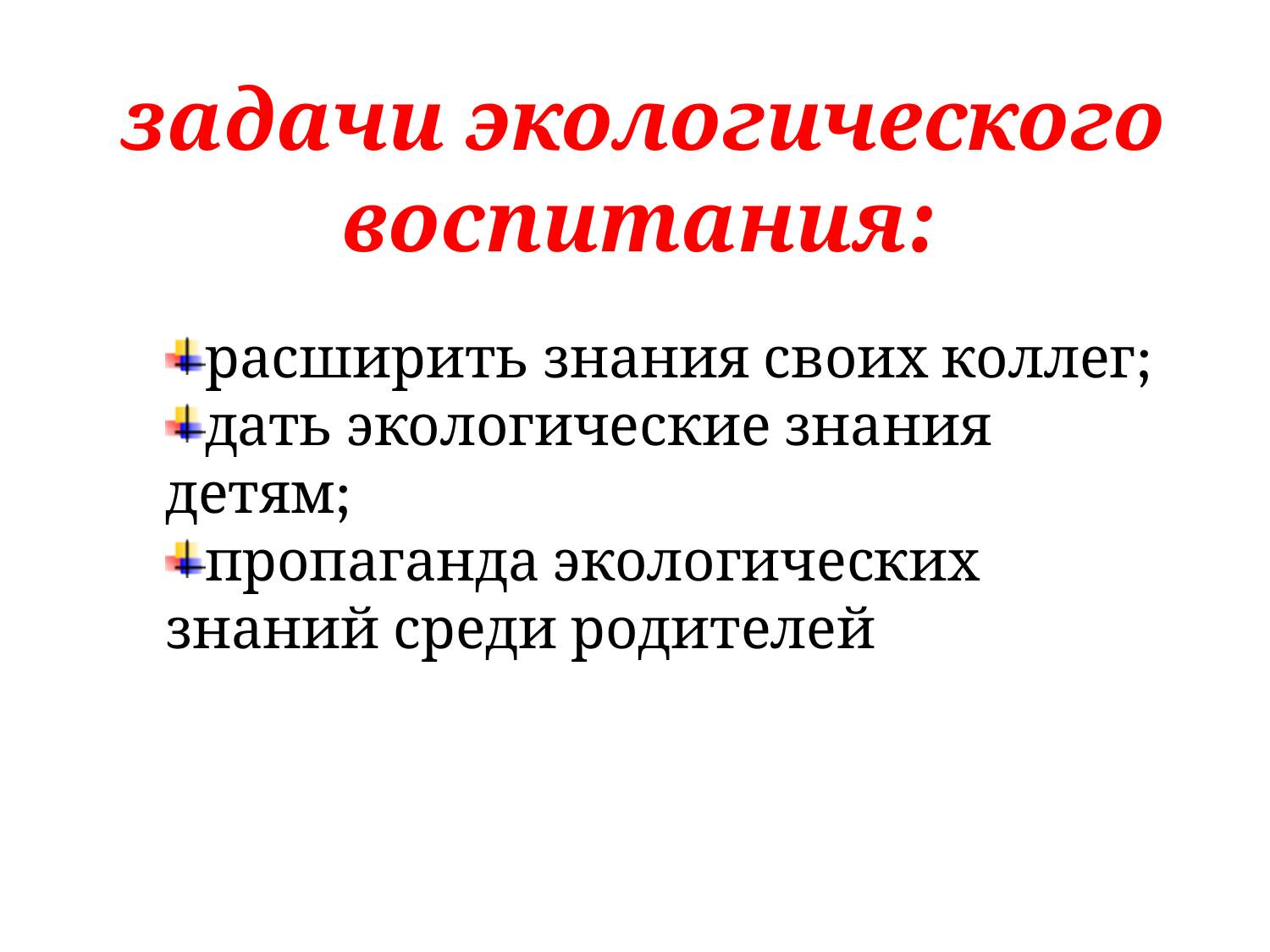

задачи экологического воспитания:
расширить знания своих коллег;
дать экологические знания детям;
пропаганда экологических знаний среди родителей